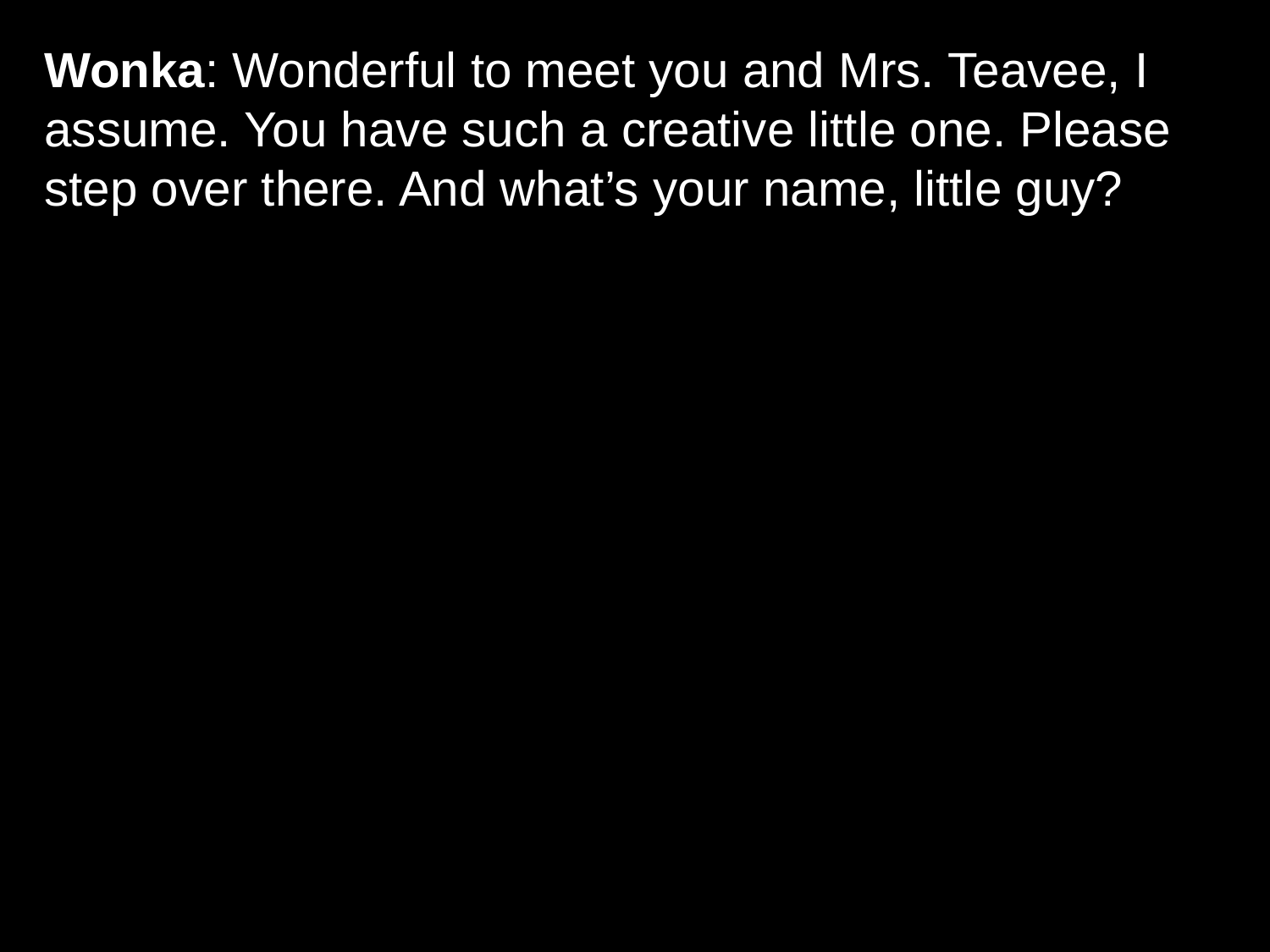

# Wonka: Wonderful to meet you and Mrs. Teavee, I assume. You have such a creative little one. Please step over there. And what’s your name, little guy?